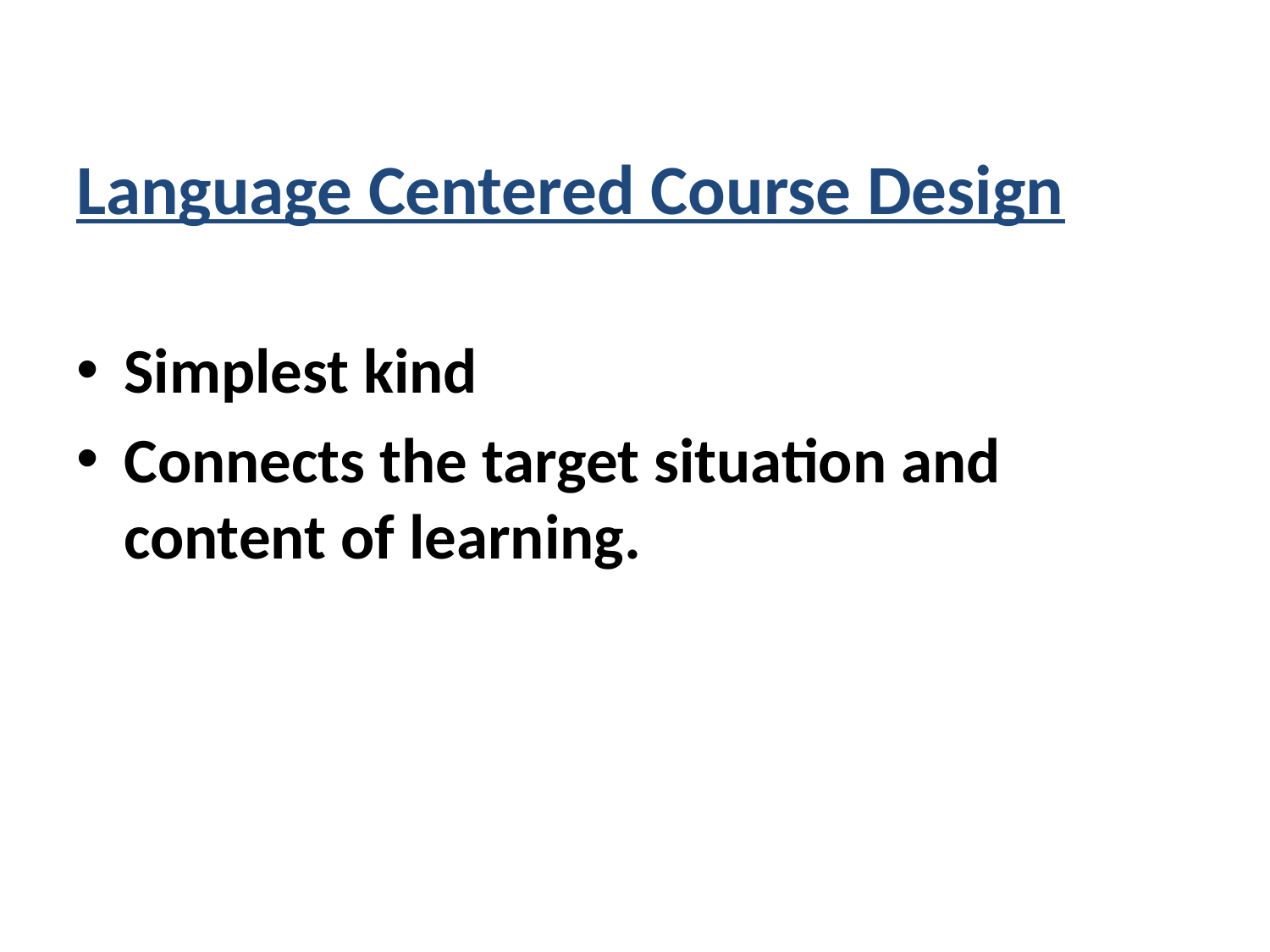

Language Centered Course Design

Simplest kind
Connects the target situation and content of learning.